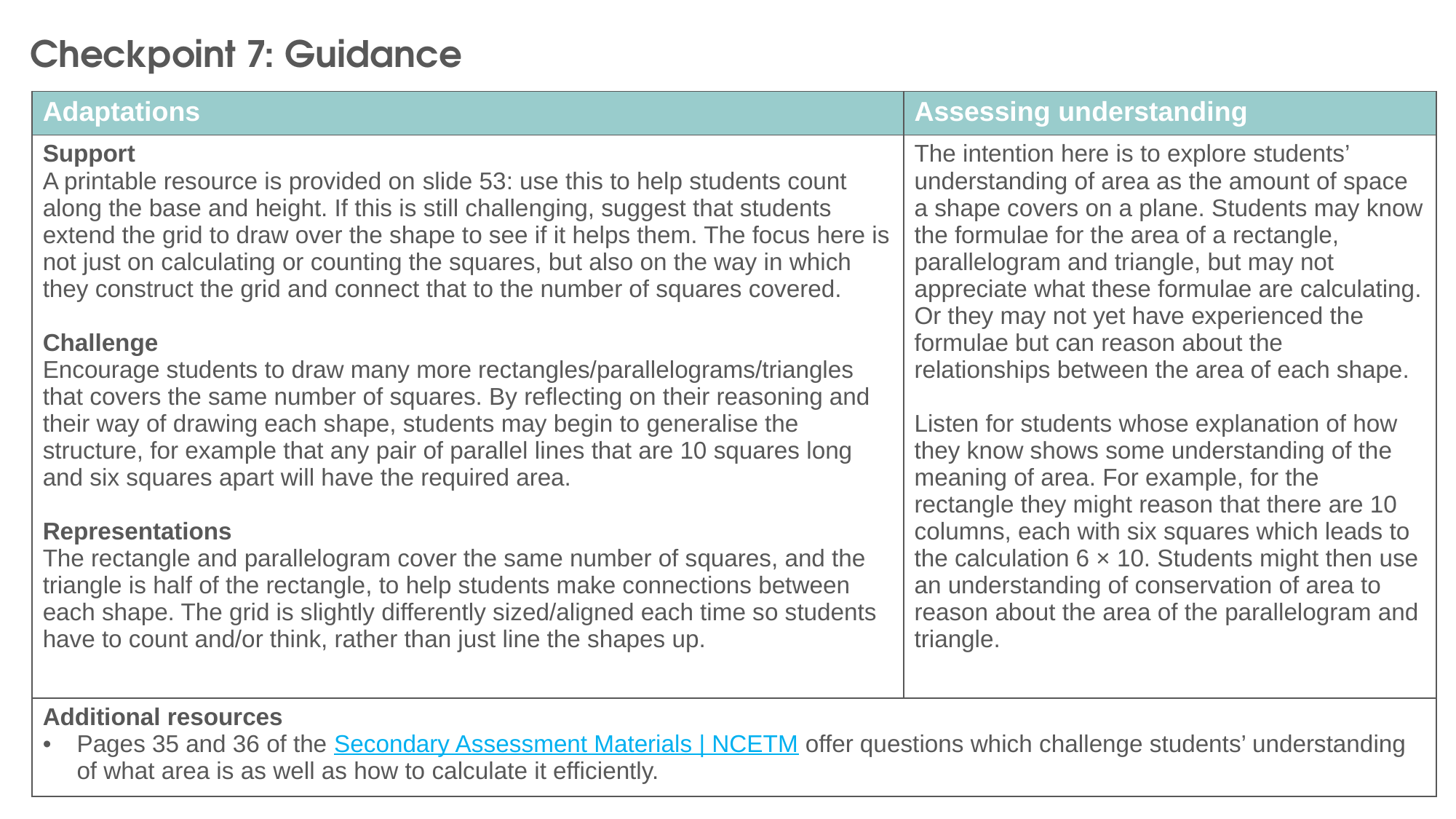

Checkpoint 7: Guidance
| Adaptations | Assessing understanding |
| --- | --- |
| Support A printable resource is provided on slide 53: use this to help students count along the base and height. If this is still challenging, suggest that students extend the grid to draw over the shape to see if it helps them. The focus here is not just on calculating or counting the squares, but also on the way in which they construct the grid and connect that to the number of squares covered. Challenge Encourage students to draw many more rectangles/parallelograms/triangles that covers the same number of squares. By reflecting on their reasoning and their way of drawing each shape, students may begin to generalise the structure, for example that any pair of parallel lines that are 10 squares long and six squares apart will have the required area. Representations The rectangle and parallelogram cover the same number of squares, and the triangle is half of the rectangle, to help students make connections between each shape. The grid is slightly differently sized/aligned each time so students have to count and/or think, rather than just line the shapes up. | The intention here is to explore students’ understanding of area as the amount of space a shape covers on a plane. Students may know the formulae for the area of a rectangle, parallelogram and triangle, but may not appreciate what these formulae are calculating. Or they may not yet have experienced the formulae but can reason about the relationships between the area of each shape. Listen for students whose explanation of how they know shows some understanding of the meaning of area. For example, for the rectangle they might reason that there are 10 columns, each with six squares which leads to the calculation 6 × 10. Students might then use an understanding of conservation of area to reason about the area of the parallelogram and triangle. |
| Additional resources Pages 35 and 36 of the Secondary Assessment Materials | NCETM offer questions which challenge students’ understanding of what area is as well as how to calculate it efficiently. |  |